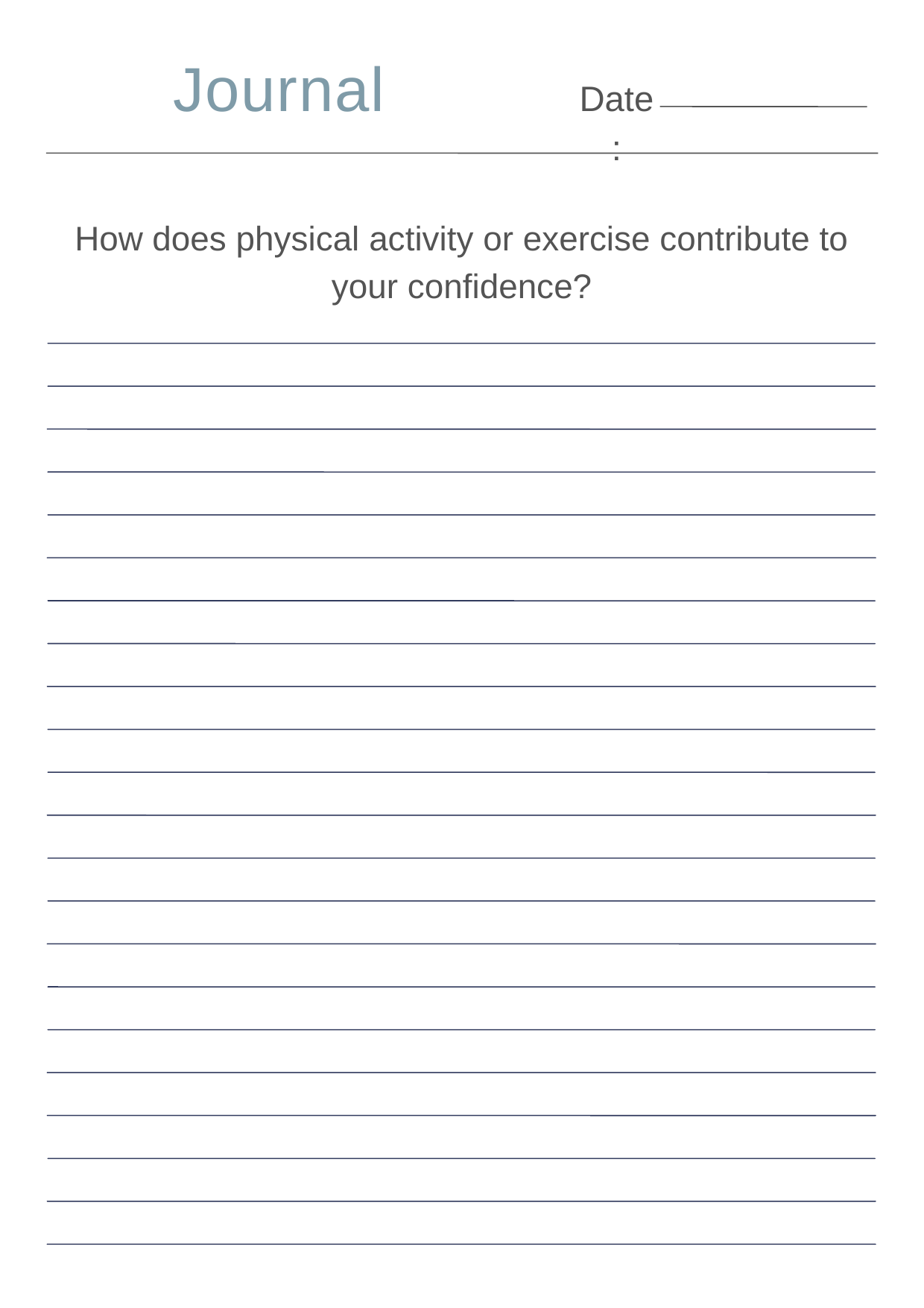

Journal
Date:

How does physical activity or exercise contribute to your confidence?